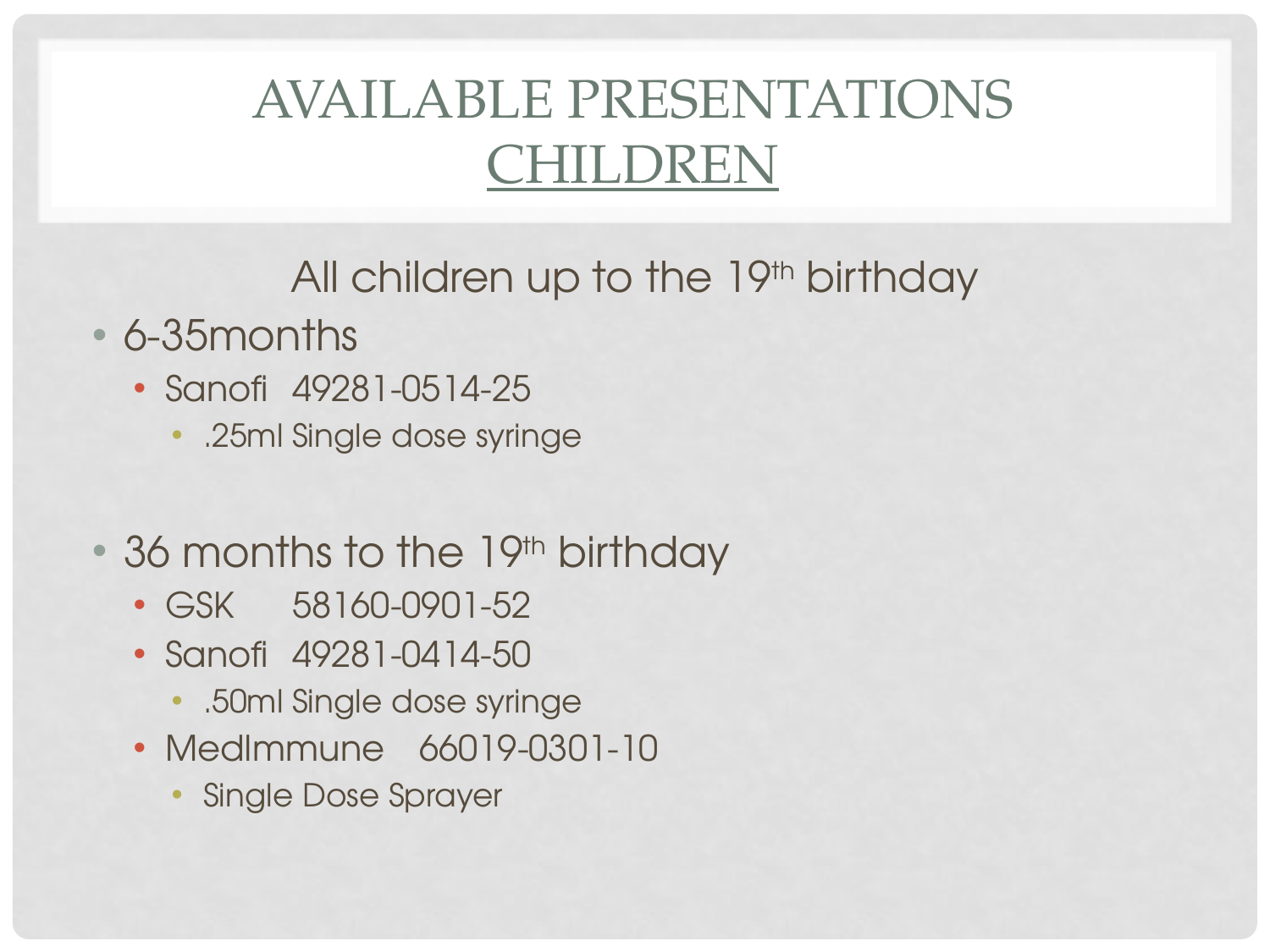

# Available Presentations Children
All children up to the 19th birthday
6-35months
Sanofi	49281-0514-25
.25ml Single dose syringe

36 months to the 19th birthday
GSK	58160-0901-52
Sanofi	49281-0414-50
.50ml Single dose syringe
MedImmune 	66019-0301-10
Single Dose Sprayer